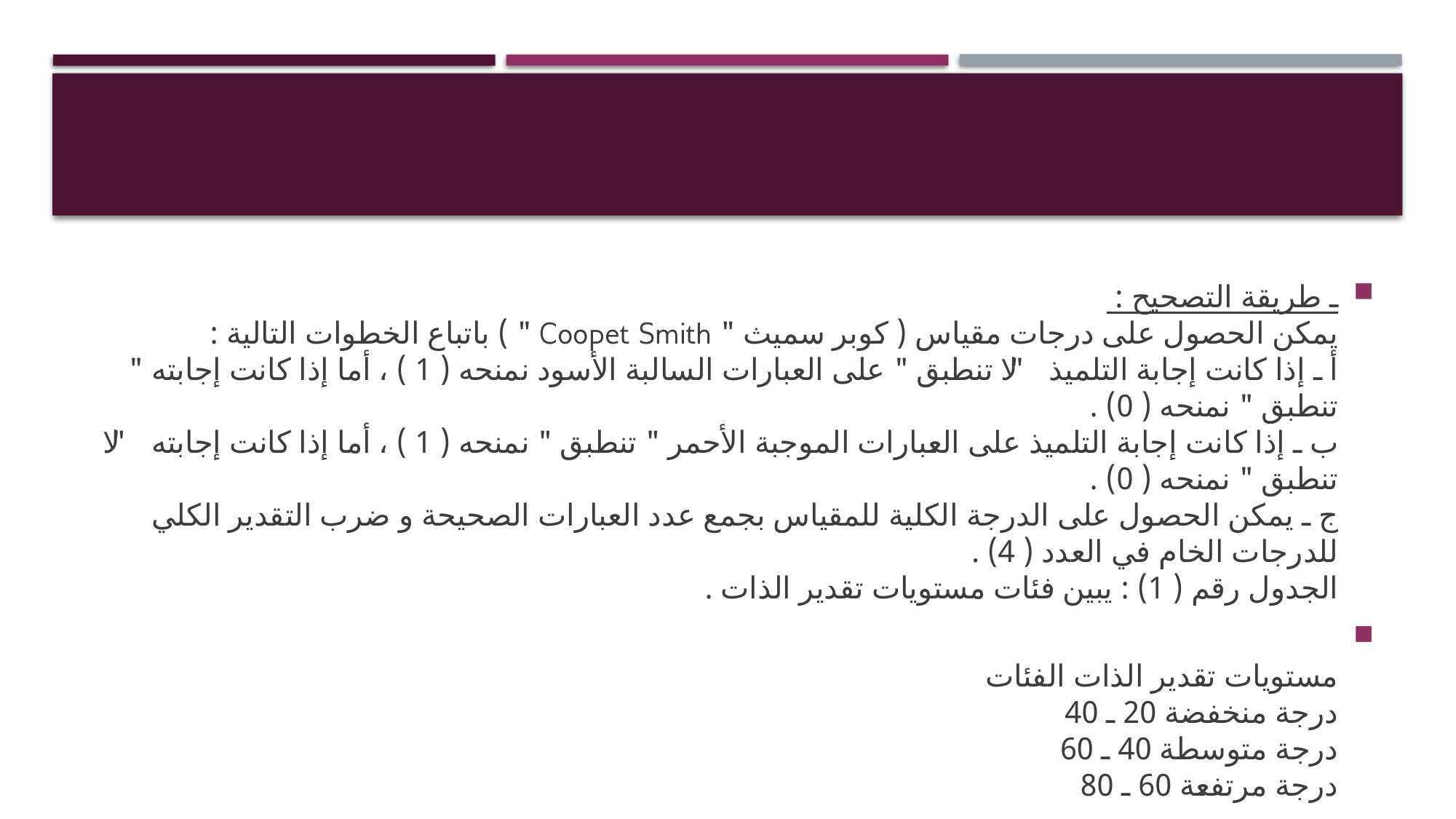

#
ـ طريقة التصحيح :
يمكن الحصول على درجات مقياس ( كوبر سميث " Coopet Smith " ) باتباع الخطوات التالية :
أ ـ إذا كانت إجابة التلميذ " لا تنطبق " على العبارات السالبة الأسود نمنحه ( 1 ) ، أما إذا كانت إجابته " تنطبق " نمنحه ( 0) .
ب ـ إذا كانت إجابة التلميذ على العبارات الموجبة الأحمر " تنطبق " نمنحه ( 1 ) ، أما إذا كانت إجابته " لا تنطبق " نمنحه ( 0) .
ج ـ يمكن الحصول على الدرجة الكلية للمقياس بجمع عدد العبارات الصحيحة و ضرب التقدير الكلي للدرجات الخام في العدد ( 4) .
الجدول رقم ( 1) : يبين فئات مستويات تقدير الذات .
مستويات تقدير الذات الفئات
درجة منخفضة 20 ـ 40
درجة متوسطة 40 ـ 60
درجة مرتفعة 60 ـ 80